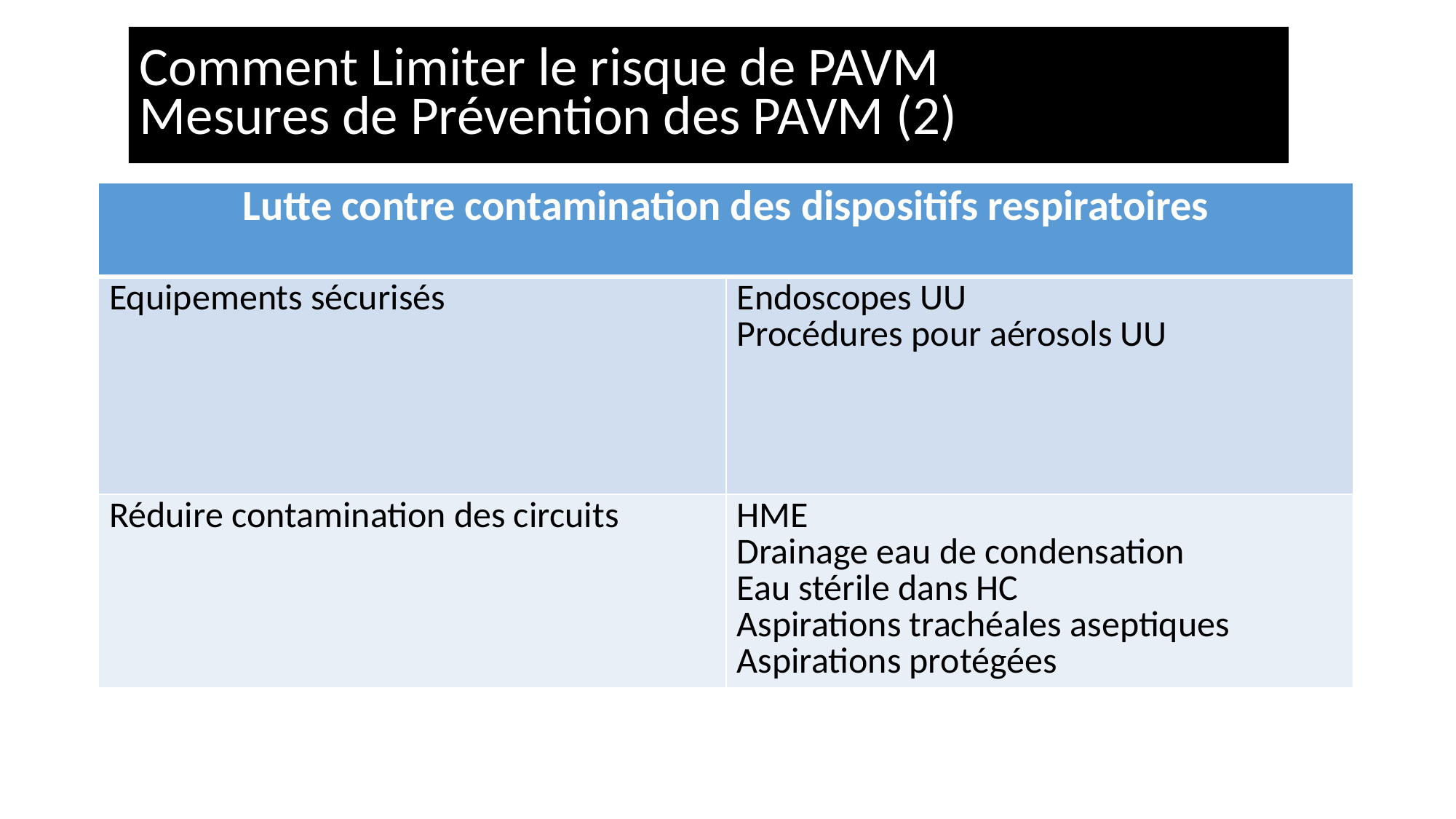

Comment Limiter le risque de PAVM
Mesures de Prévention des PAVM (2)
| Lutte contre contamination des dispositifs respiratoires |  |
| --- | --- |
| Equipements sécurisés | Endoscopes UU Procédures pour aérosols UU |
| Réduire contamination des circuits | HME Drainage eau de condensation Eau stérile dans HC Aspirations trachéales aseptiques Aspirations protégées |